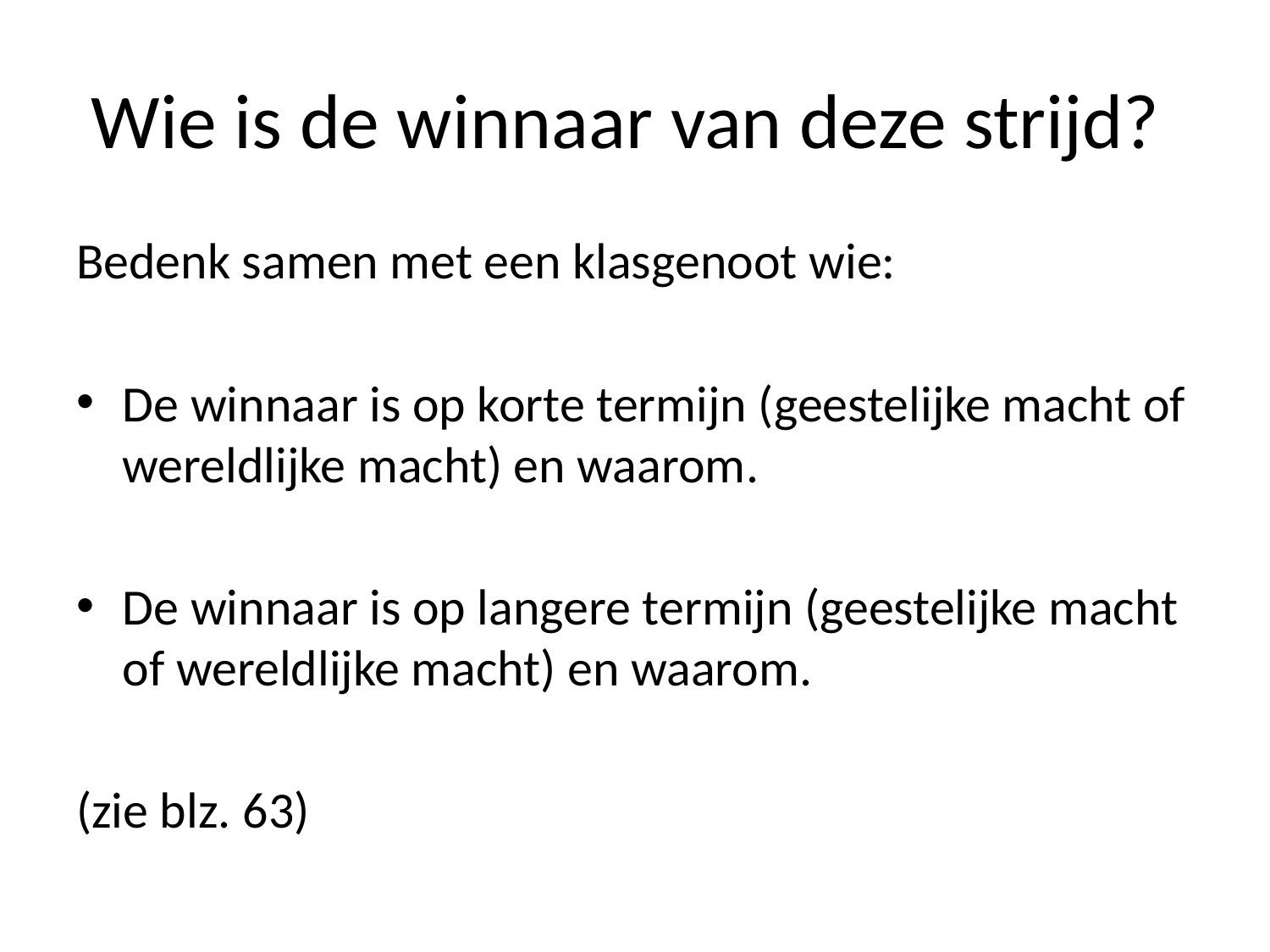

# Wie is de winnaar van deze strijd?
Bedenk samen met een klasgenoot wie:

De winnaar is op korte termijn (geestelijke macht of wereldlijke macht) en waarom.

De winnaar is op langere termijn (geestelijke macht of wereldlijke macht) en waarom.

(zie blz. 63)